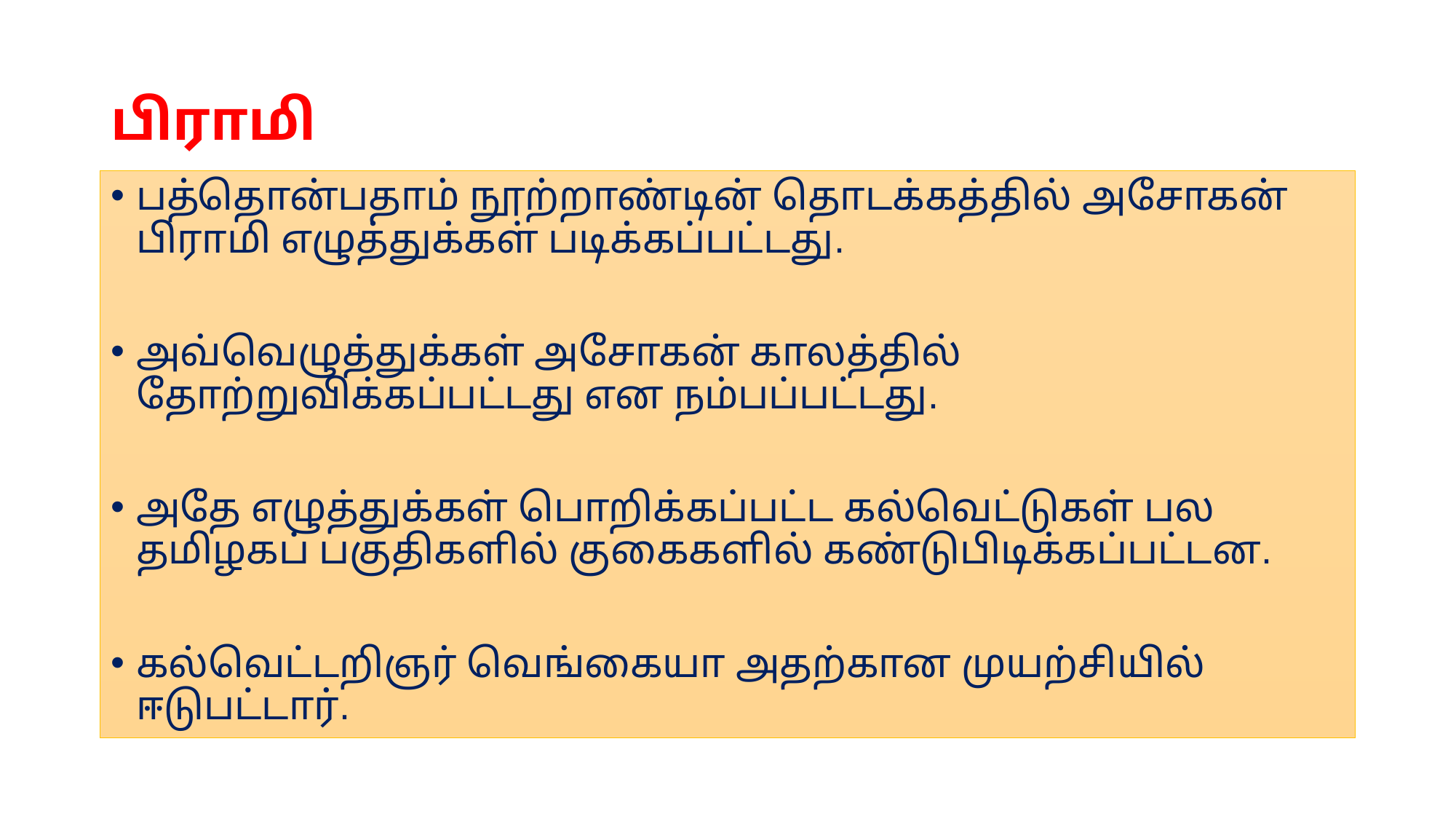

# பிராமி
பத்தொன்பதாம் நூற்றாண்டின் தொடக்கத்தில் அசோகன் பிராமி எழுத்துக்கள் படிக்கப்பட்டது.

அவ்வெழுத்துக்கள் அசோகன் காலத்தில் தோற்றுவிக்கப்பட்டது என நம்பப்பட்டது.

அதே எழுத்துக்கள் பொறிக்கப்பட்ட கல்வெட்டுகள் பல தமிழகப் பகுதிகளில் குகைகளில் கண்டுபிடிக்கப்பட்டன.

கல்வெட்டறிஞர் வெங்கையா அதற்கான முயற்சியில் ஈடுபட்டார்.